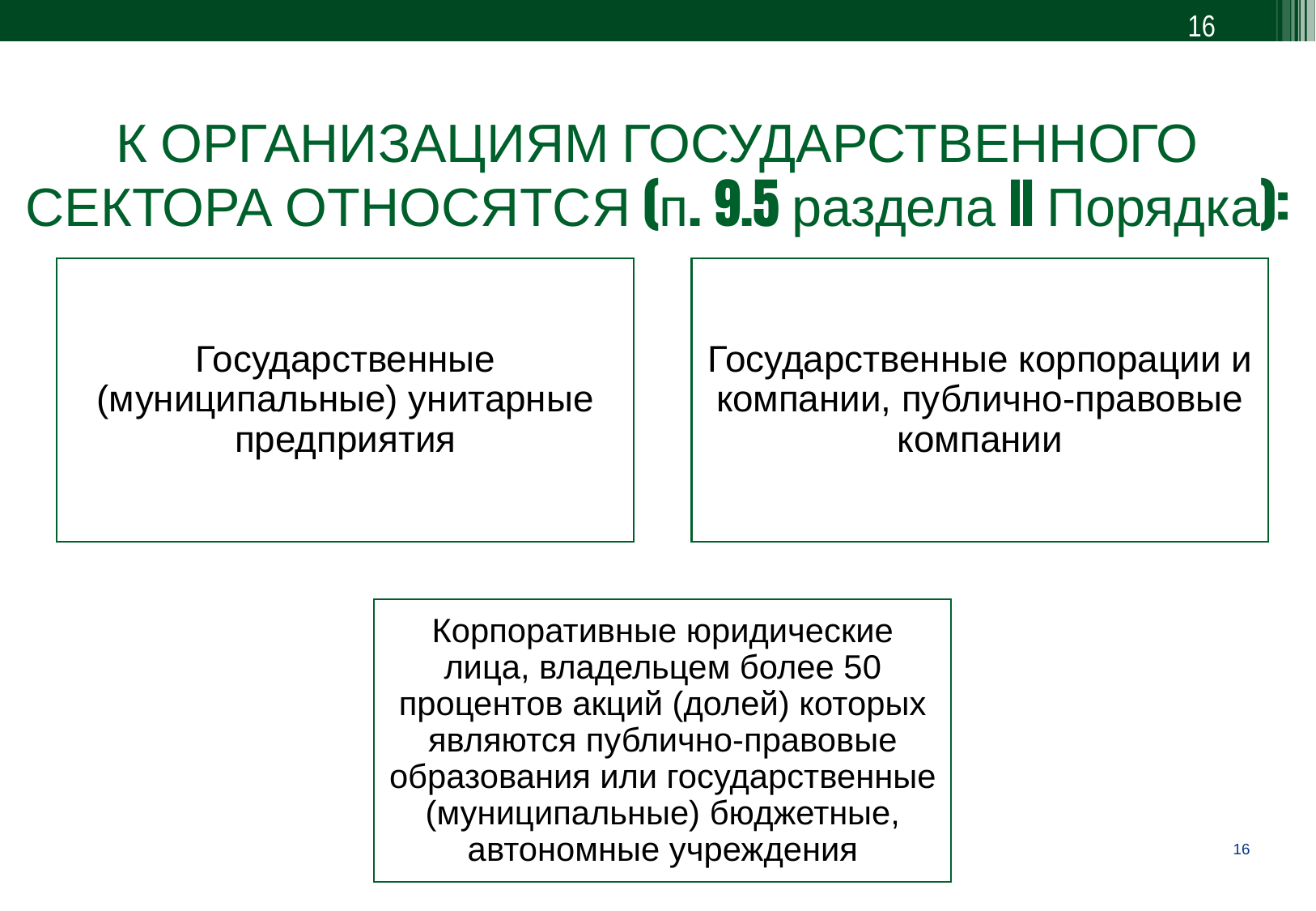

16
К ОРГАНИЗАЦИЯМ ГОСУДАРСТВЕННОГО СЕКТОРА ОТНОСЯТСЯ (п. 9.5 раздела II Порядка):
Государственные (муниципальные) унитарные предприятия
Государственные корпорации и компании, публично-правовые компании
Корпоративные юридические лица, владельцем более 50 процентов акций (долей) которых являются публично-правовые образования или государственные (муниципальные) бюджетные, автономные учреждения